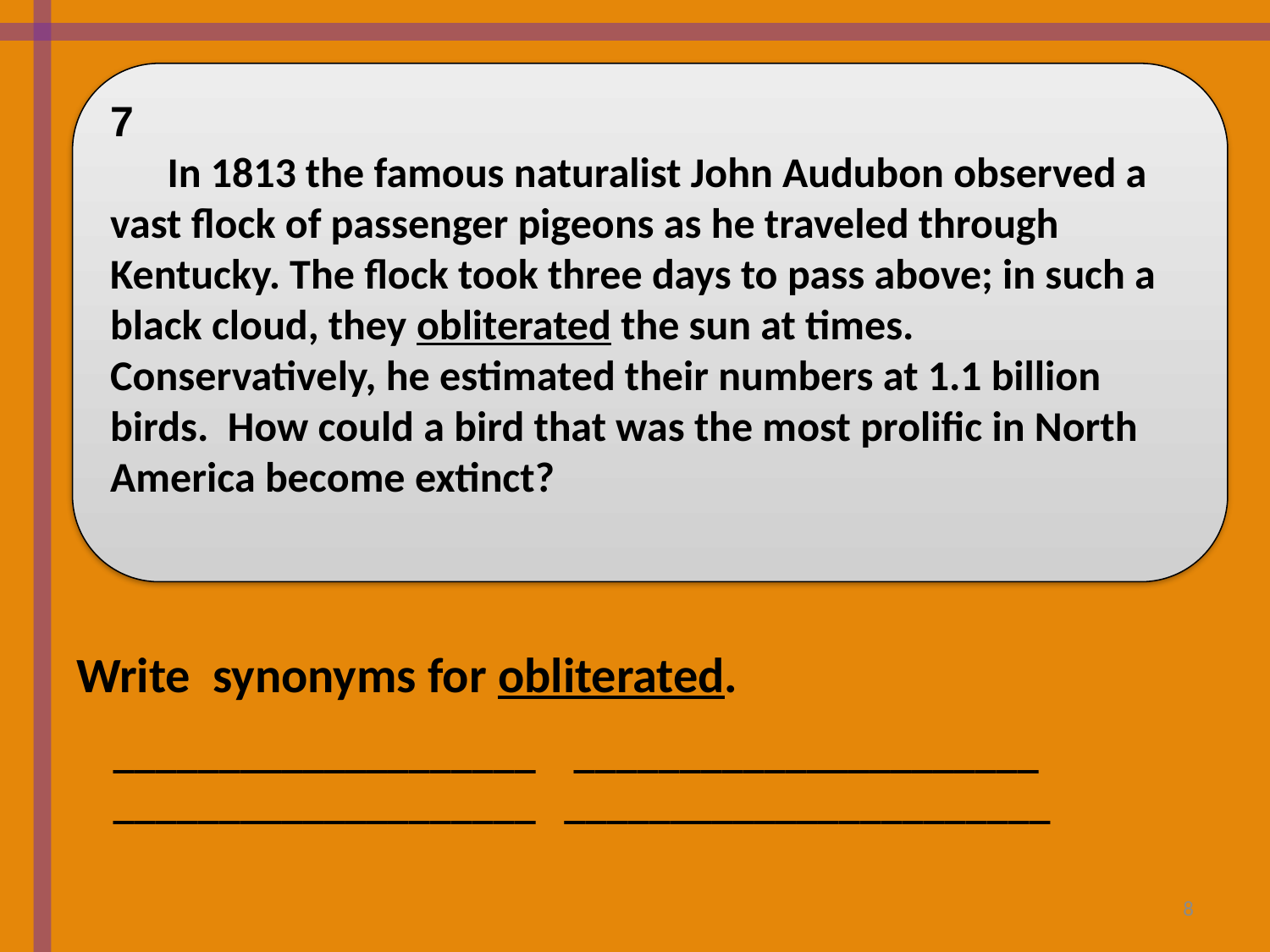

7
      In 1813 the famous naturalist John Audubon observed a vast flock of passenger pigeons as he traveled through Kentucky. The flock took three days to pass above; in such a black cloud, they obliterated the sun at times. Conservatively, he estimated their numbers at 1.1 billion birds.  How could a bird that was the most prolific in North America become extinct?

Write  synonyms for obliterated.
____________________    ______________________
____________________   _______________________
8